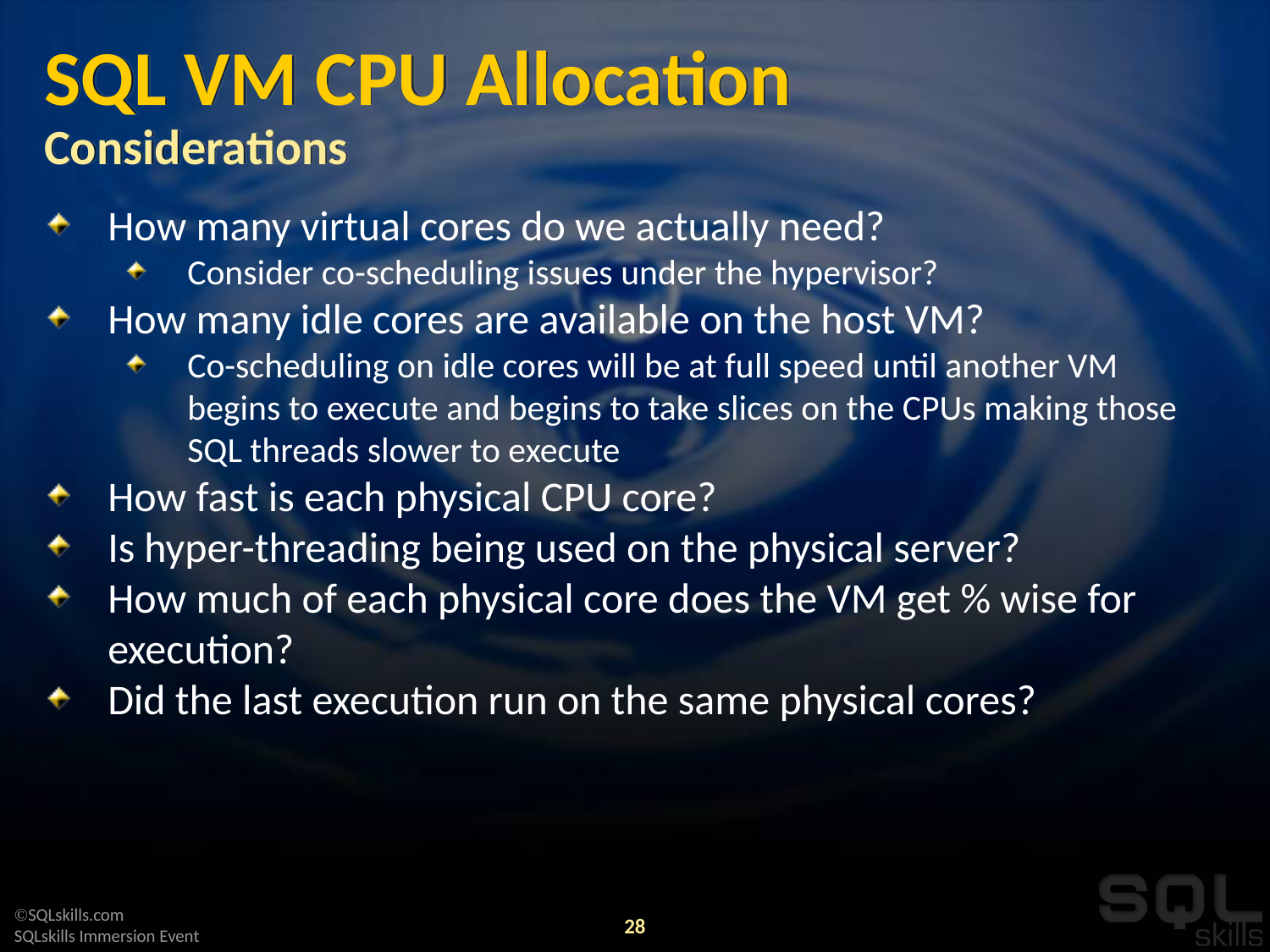

# SQL VM CPU Allocation Considerations
How many virtual cores do we actually need?
Consider co-scheduling issues under the hypervisor?
How many idle cores are available on the host VM?
Co-scheduling on idle cores will be at full speed until another VM begins to execute and begins to take slices on the CPUs making those SQL threads slower to execute
How fast is each physical CPU core?
Is hyper-threading being used on the physical server?
How much of each physical core does the VM get % wise for execution?
Did the last execution run on the same physical cores?

28